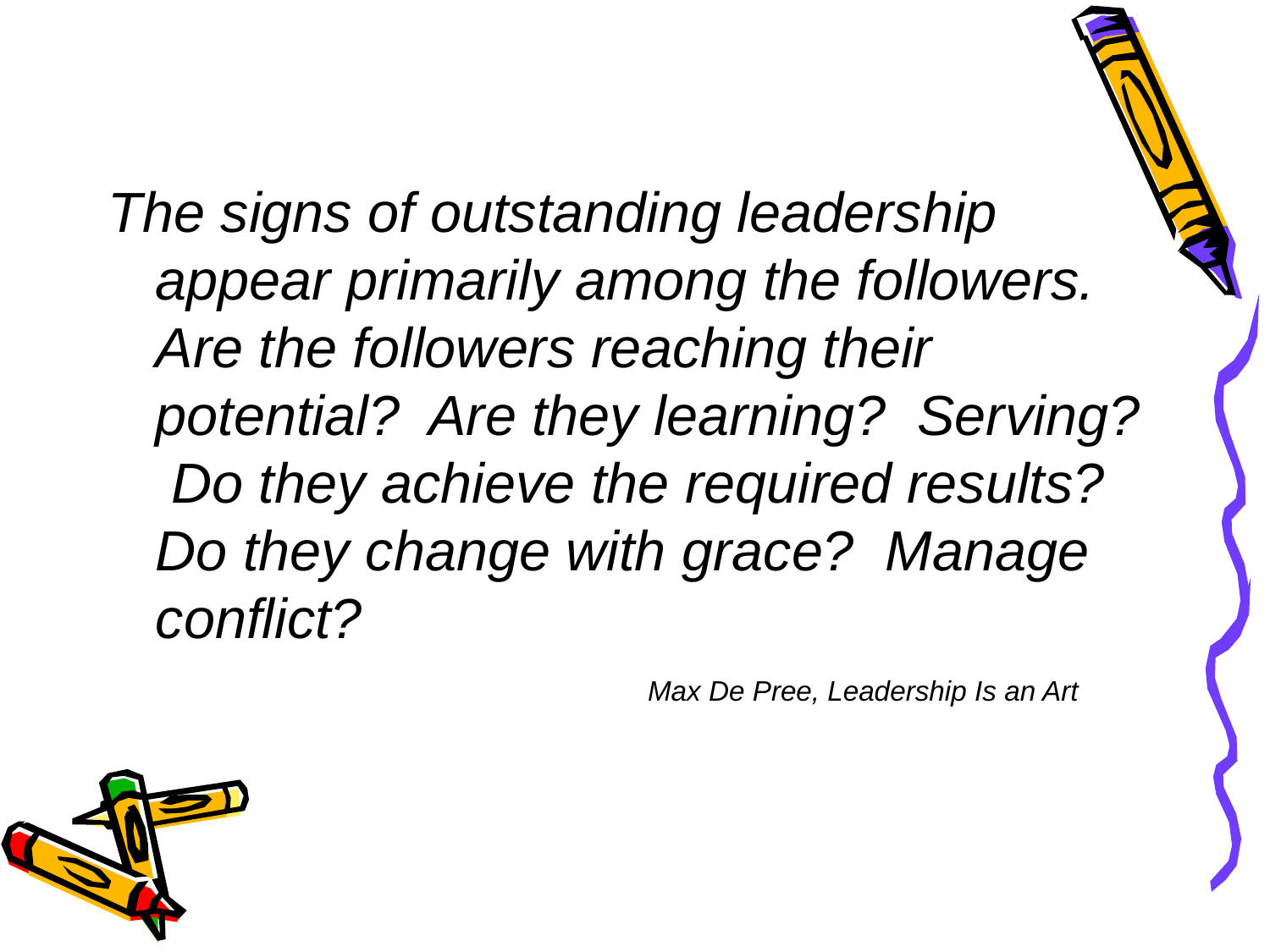

#
The signs of outstanding leadership appear primarily among the followers.  Are the followers reaching their potential?  Are they learning?  Serving?  Do they achieve the required results?  Do they change with grace?  Manage conflict?
				Max De Pree, Leadership Is an Art